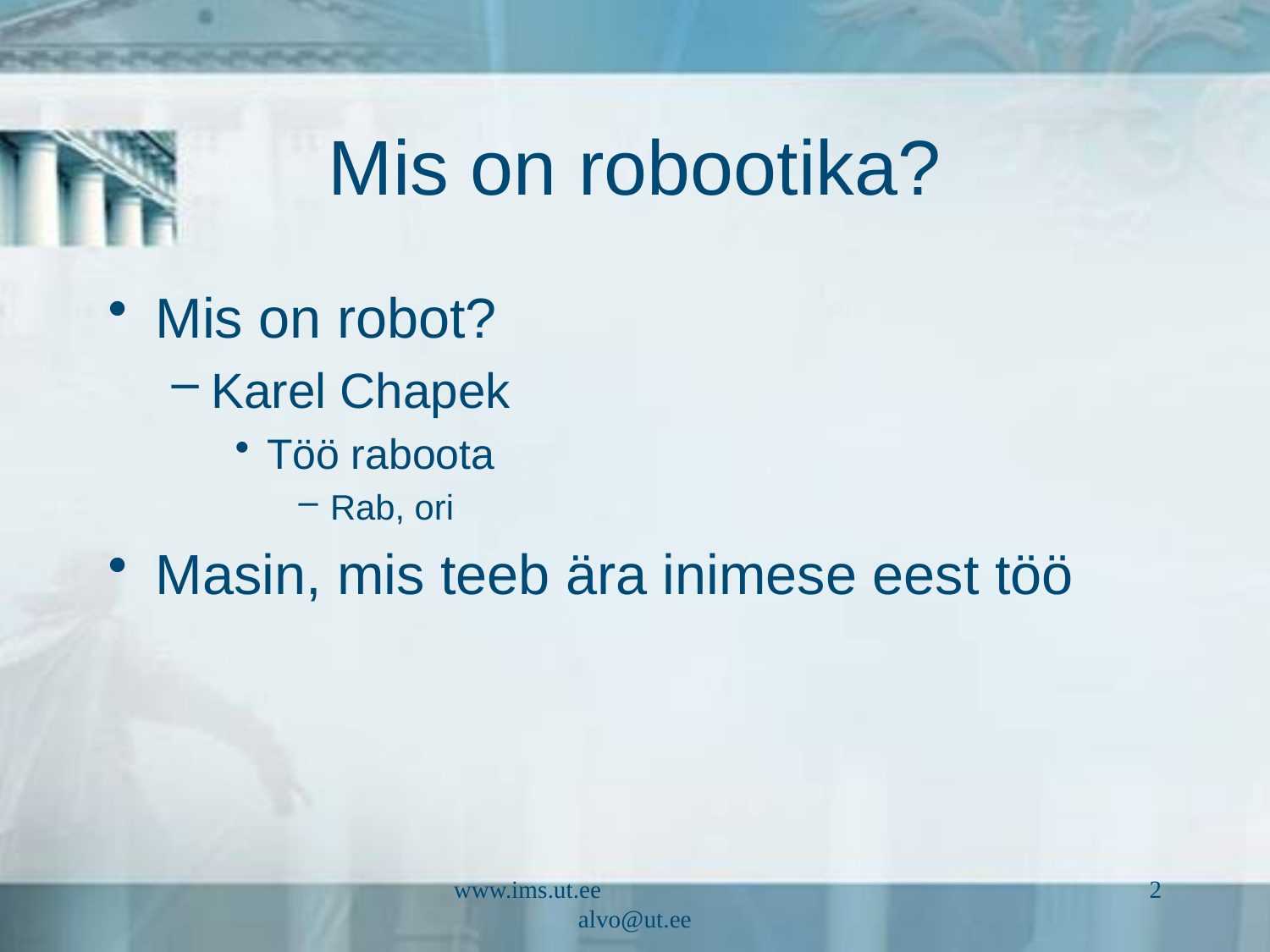

# Mis on robootika?
Mis on robot?
Karel Chapek
Töö raboota
Rab, ori
Masin, mis teeb ära inimese eest töö
www.ims.ut.ee                                    alvo@ut.ee
2